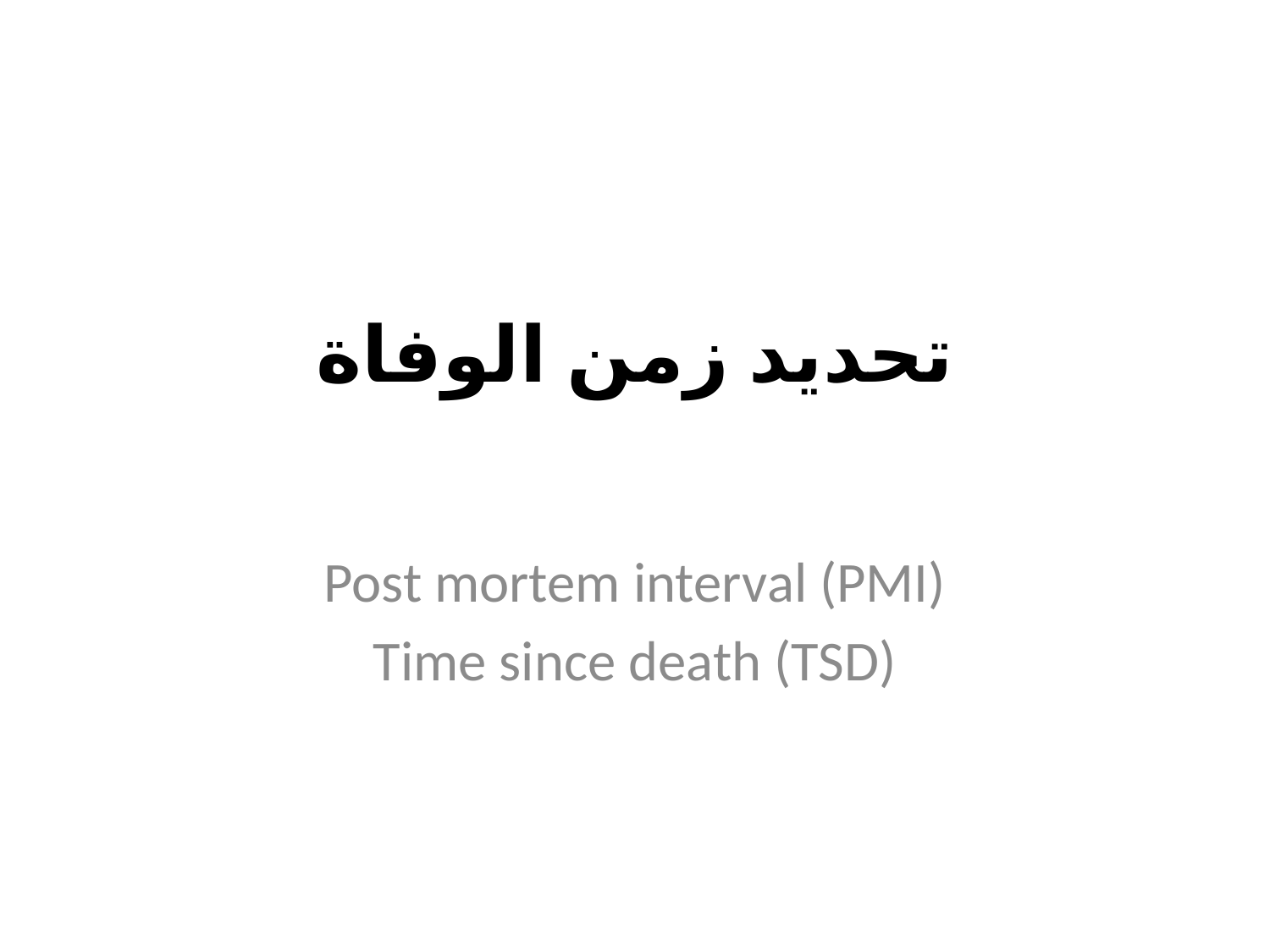

# تحديد زمن الوفاة
Post mortem interval (PMI)
Time since death (TSD)